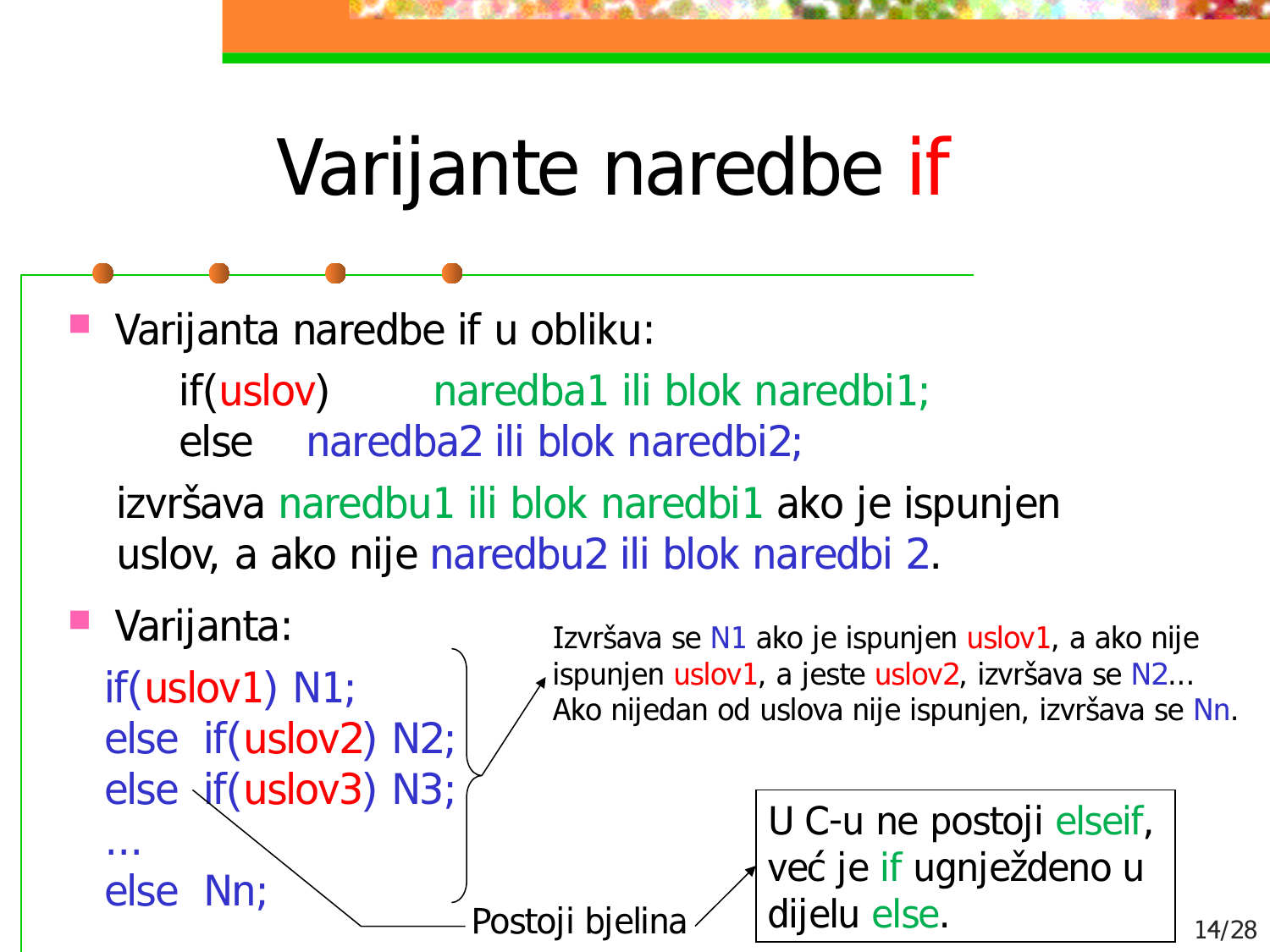

# Varijante naredbe if
Varijanta naredbe if u obliku:
if(uslov)	naredba1 ili blok naredbi1;
else	naredba2 ili blok naredbi2;
izvršava naredbu1 ili blok naredbi1 ako je ispunjen uslov, a ako nije naredbu2 ili blok naredbi 2.
Varijanta:
if(uslov1) N1;
else  if(uslov2) N2;
else  if(uslov3) N3;
...
else  Nn;
Izvršava se N1 ako je ispunjen uslov1, a ako nije ispunjen uslov1, a jeste uslov2, izvršava se N2... Ako nijedan od uslova nije ispunjen, izvršava se Nn.

U C-u ne postoji elseif, već je if ugnježdeno u dijelu else.

Postoji bjelina
14/28